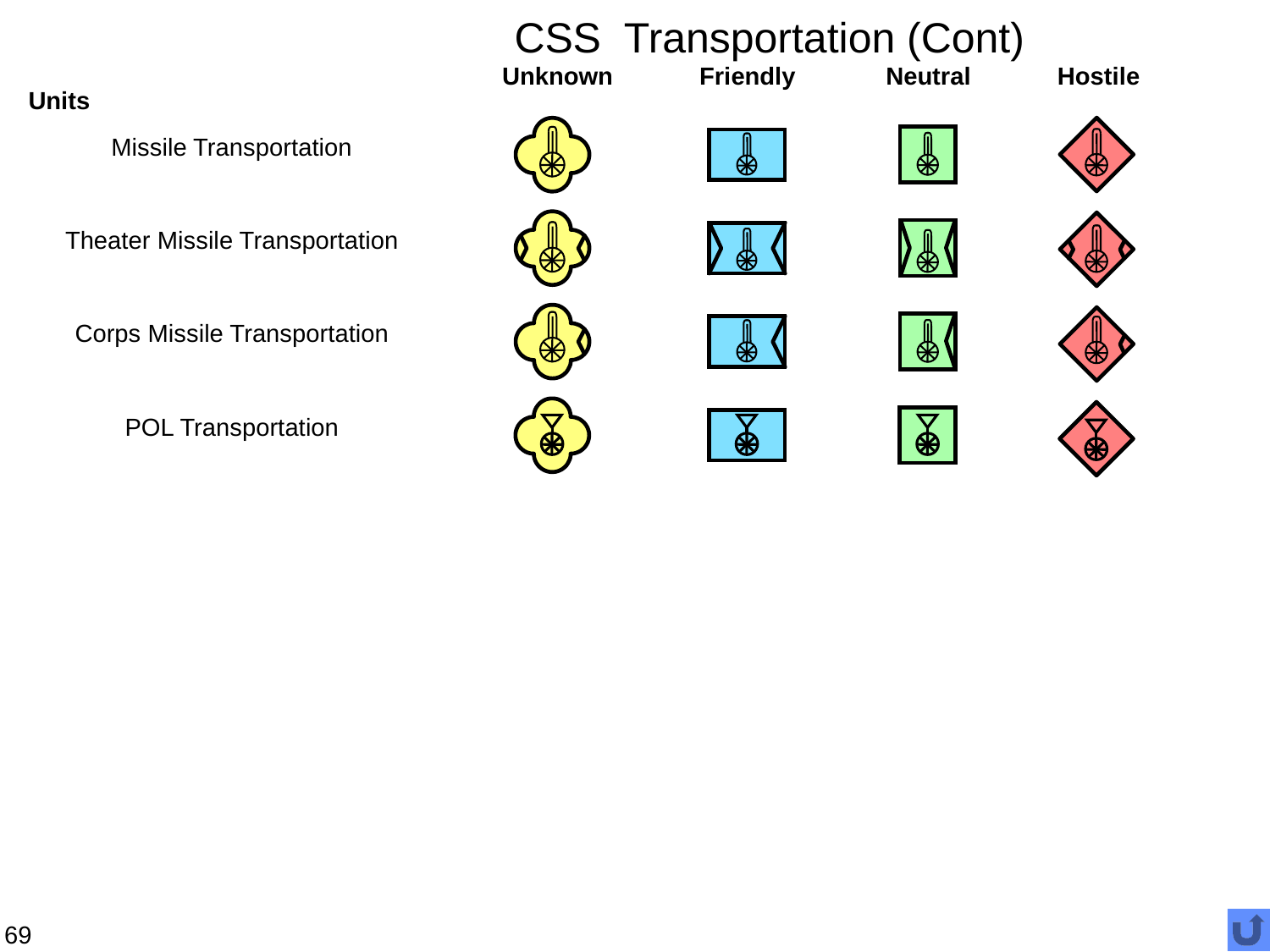

# CSS  Transportation (Cont)
Unknown
Friendly
Neutral
Hostile
Units

Missile Transportation

Theater Missile Transportation

Corps Missile Transportation

POL Transportation
69